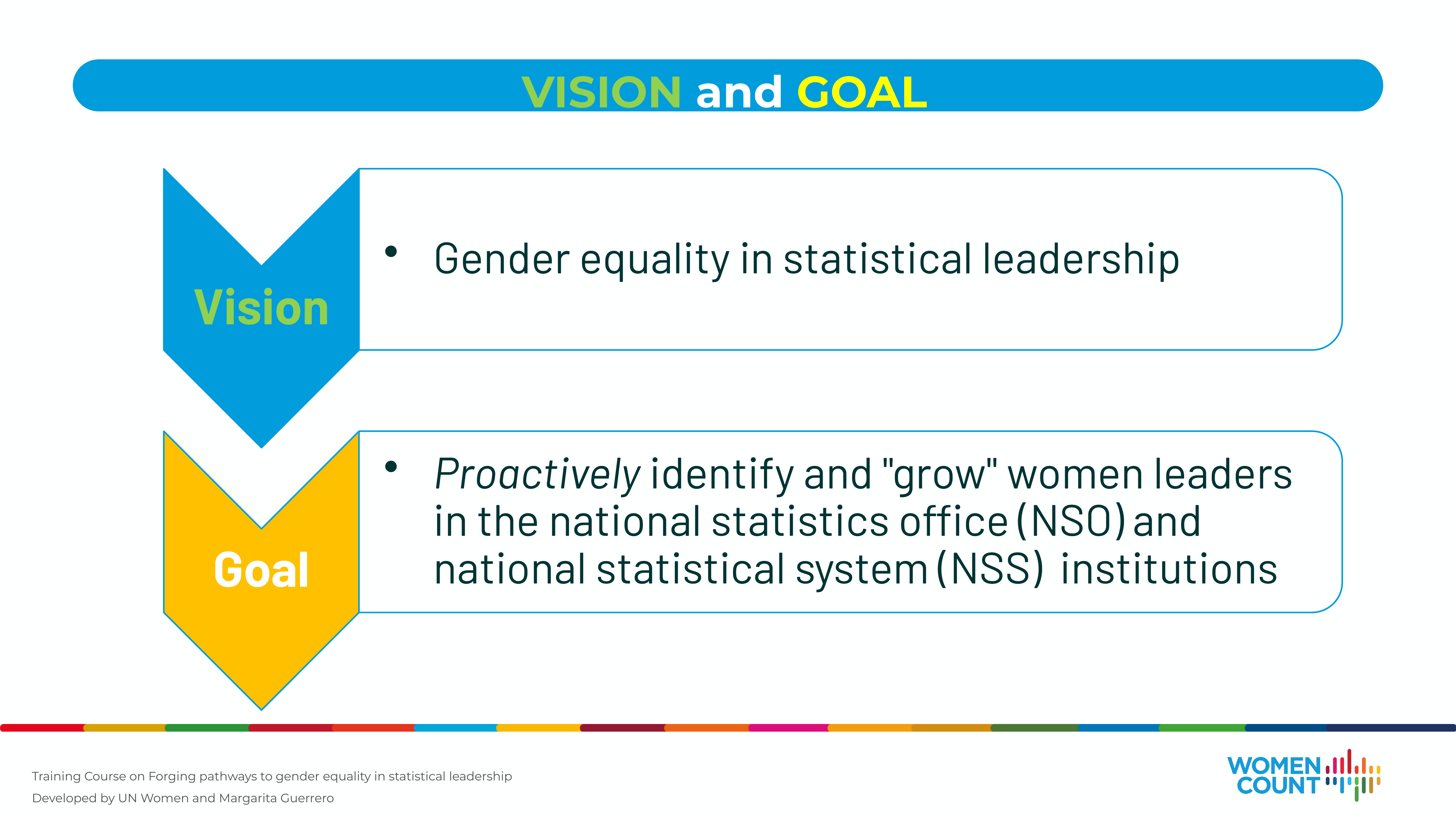

VISION and GOAL
Vision
Gender equality in statistical leadership
Goal
Proactively identify and "grow" women leaders in the national statistics office (NSO) and national statistical system (NSS)  institutions
Training Course on Forging pathways to gender equality in statistical leadership
Developed by UN Women and Margarita Guerrero